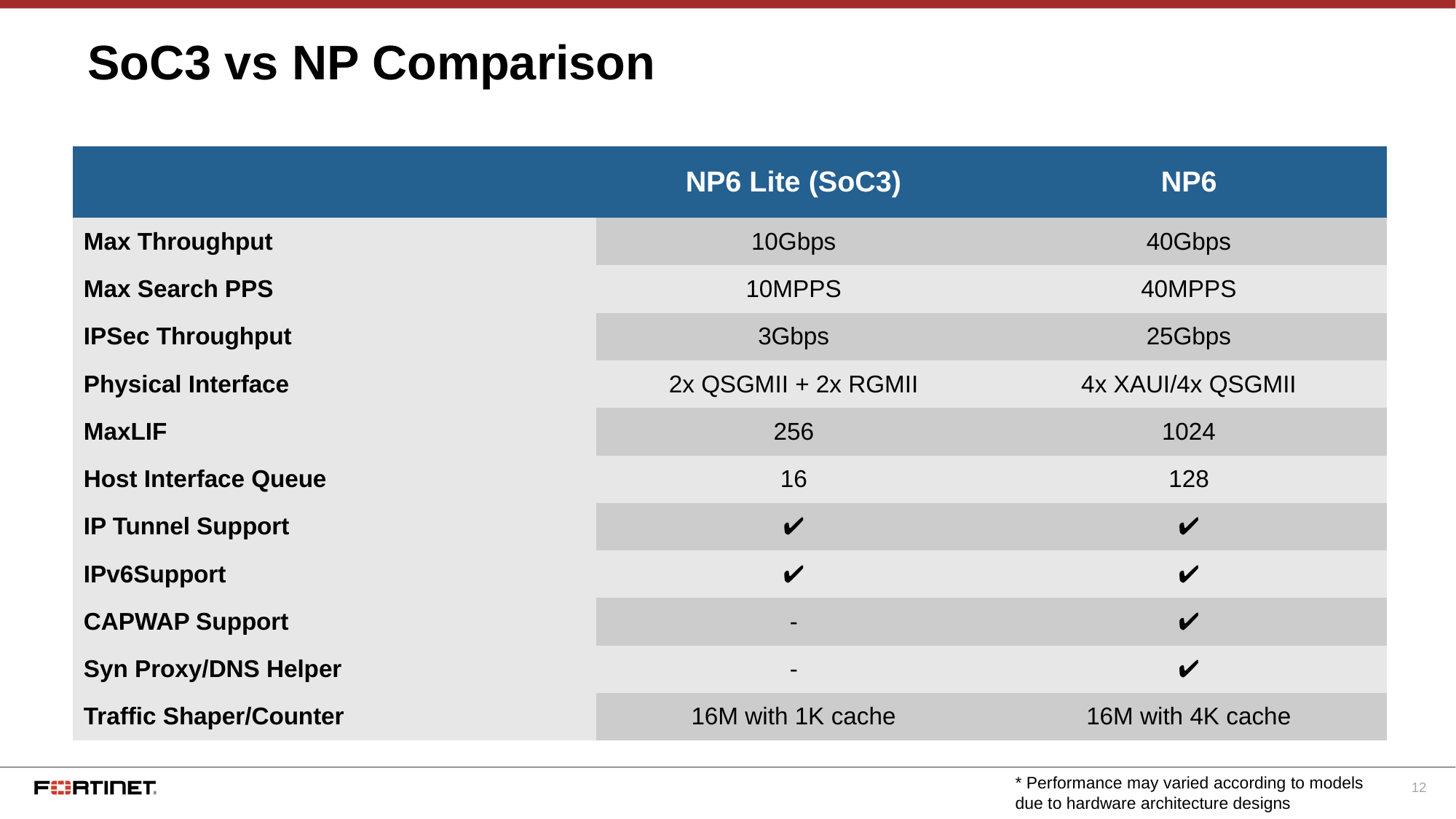

# SoC3 vs NP Comparison
|  | NP6 Lite (SoC3) | NP6 |
| --- | --- | --- |
| Max Throughput | 10Gbps | 40Gbps |
| Max Search PPS | 10MPPS | 40MPPS |
| IPSec Throughput | 3Gbps | 25Gbps |
| Physical Interface | 2x QSGMII + 2x RGMII | 4x XAUI/4x QSGMII |
| MaxLIF | 256 | 1024 |
| Host Interface Queue | 16 | 128 |
| IP Tunnel Support | ✔ | ✔ |
| IPv6Support | ✔ | ✔ |
| CAPWAP Support | - | ✔ |
| Syn Proxy/DNS Helper | - | ✔ |
| Traffic Shaper/Counter | 16M with 1K cache | 16M with 4K cache |
* Performance may varied according to models due to hardware architecture designs